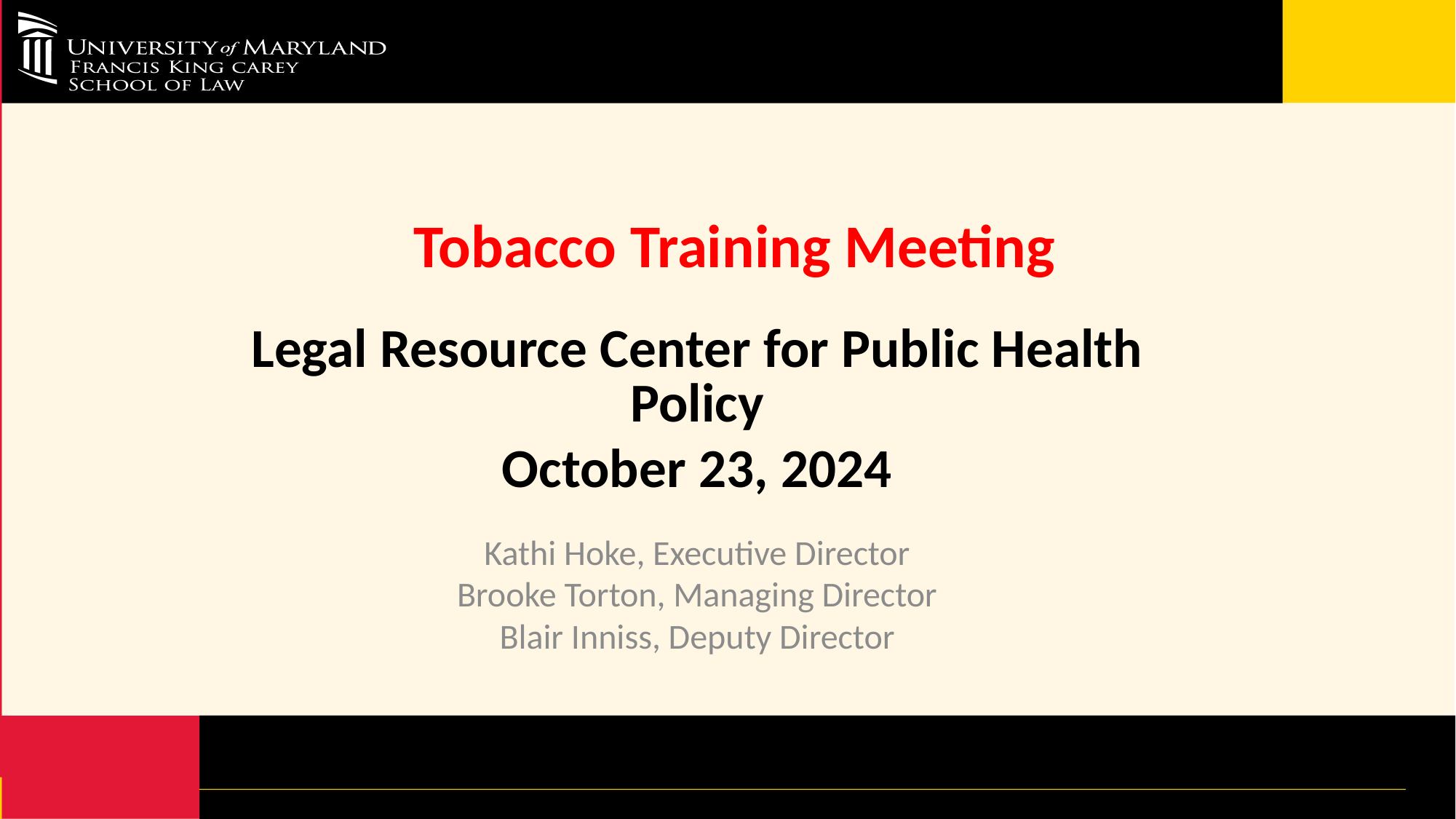

# Tobacco Training Meeting

Legal Resource Center for Public Health Policy
October 23, 2024

Kathi Hoke, Executive Director
Brooke Torton, Managing Director
Blair Inniss, Deputy Director